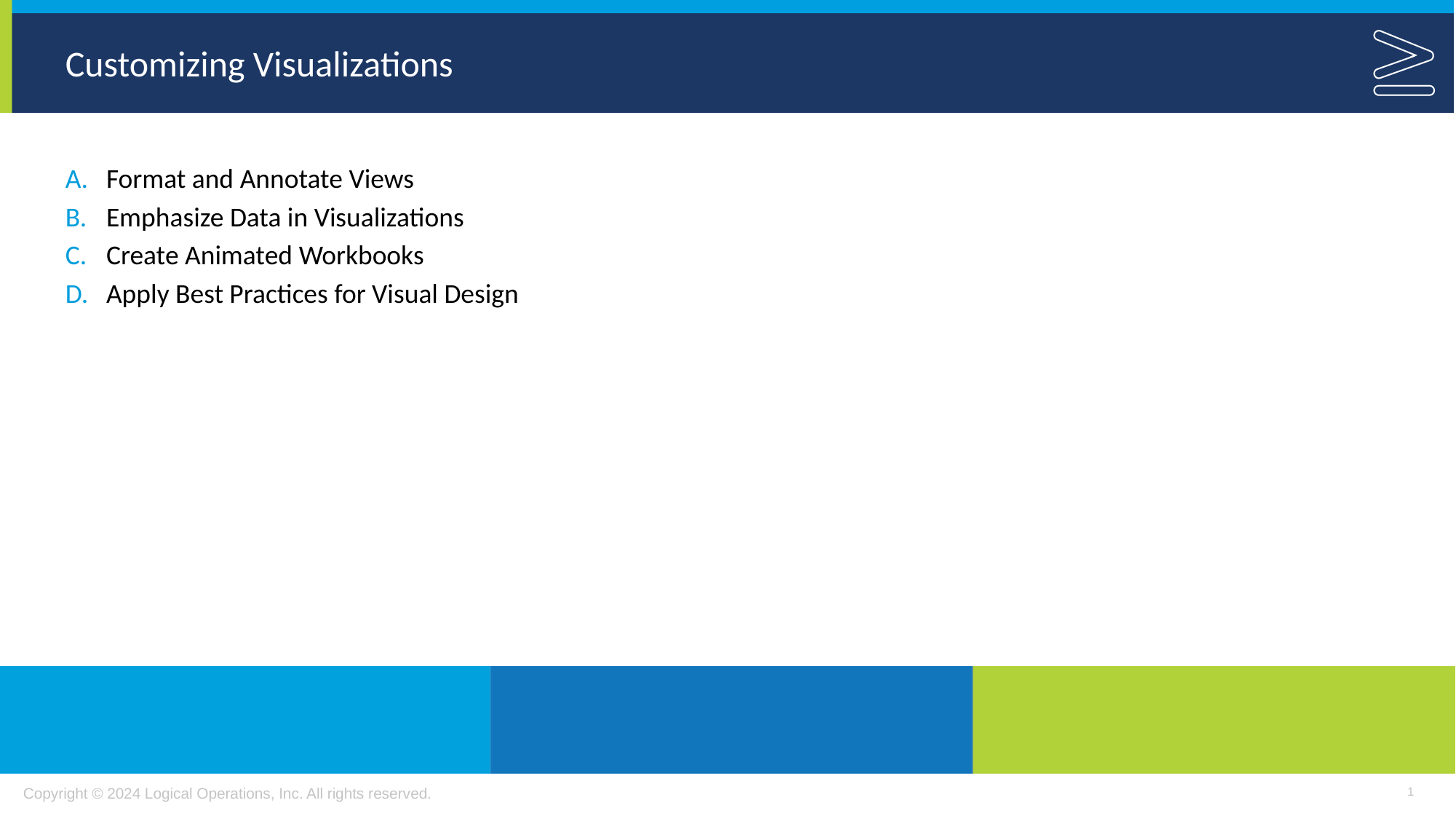

# Customizing Visualizations
Format and Annotate Views
Emphasize Data in Visualizations
Create Animated Workbooks
Apply Best Practices for Visual Design
1